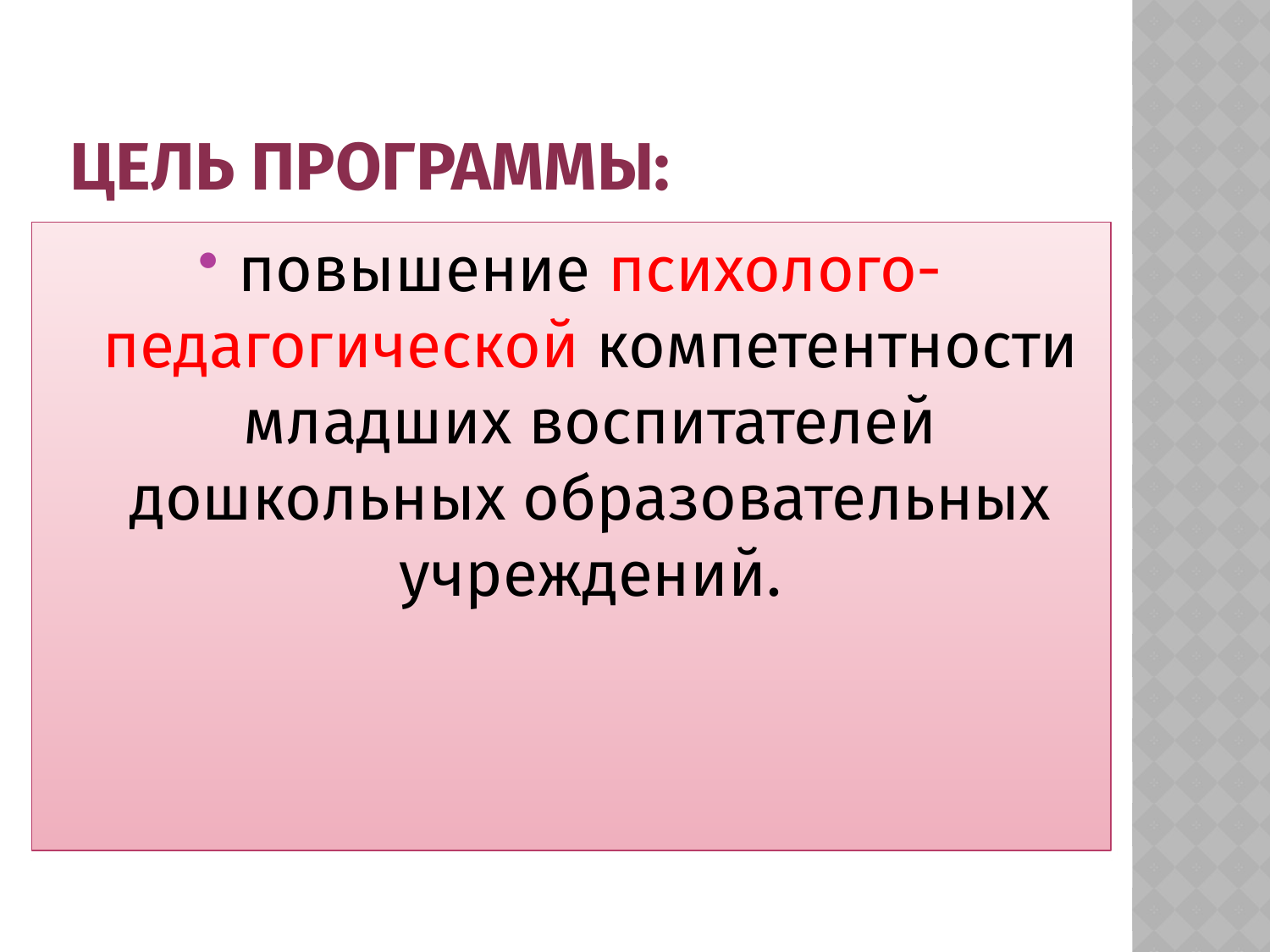

# Цель программы:
повышение психолого-педагогической компетентности младших воспитателей дошкольных образовательных учреждений.